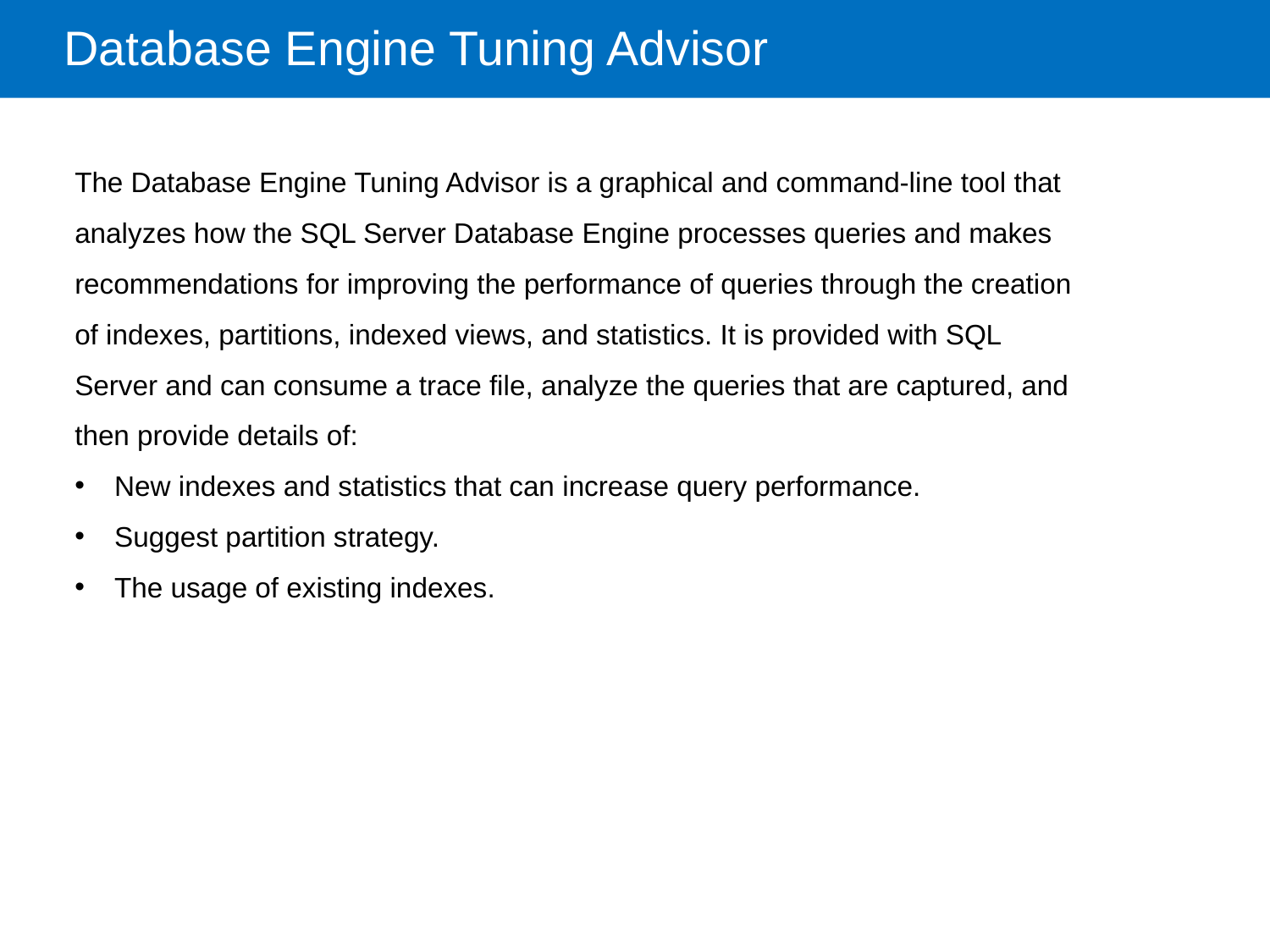

# Database Engine Tuning Advisor
The Database Engine Tuning Advisor is a graphical and command-line tool that analyzes how the SQL Server Database Engine processes queries and makes recommendations for improving the performance of queries through the creation of indexes, partitions, indexed views, and statistics. It is provided with SQL Server and can consume a trace file, analyze the queries that are captured, and then provide details of:
New indexes and statistics that can increase query performance.
Suggest partition strategy.
The usage of existing indexes.